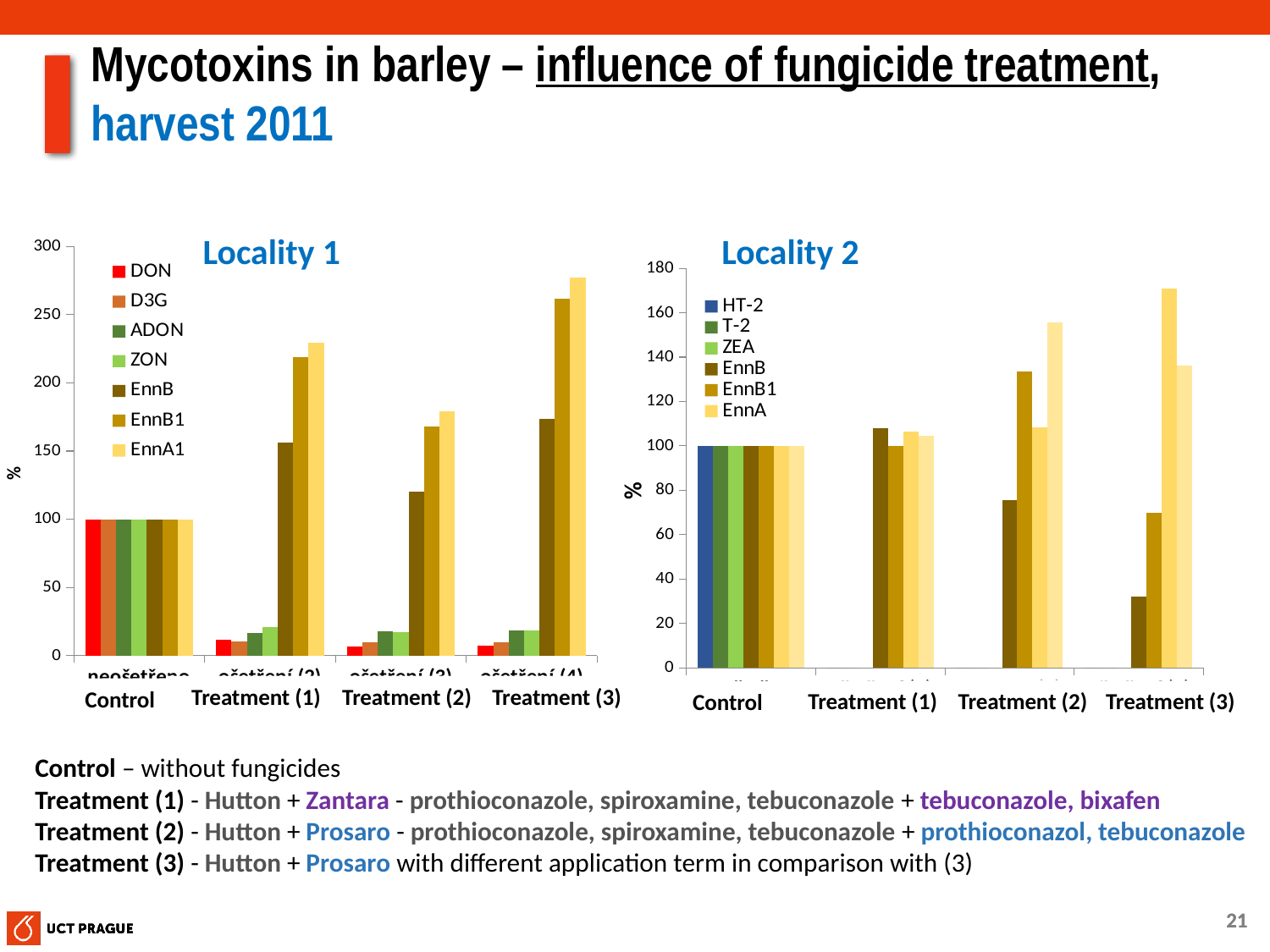

Mycotoxins in barley – influence of fungicide treatment, harvest 2011
Locality 1
Locality 2

### Chart

| Category |  |  |  |  |  |  |  |
|---|---|---|---|---|---|---|---|
| neošetřeno (1) | 100.0 | 100.0 | 100.0 | 100.0 | 100.0 | 100.0 | 100.0 |
| ošetření (2) | 11.51337508657451 | 10.627258161053238 | 16.941840593739613 | 20.762726546293795 | 156.30981163241105 | 218.5570470231872 | 229.20543035807881 |
| ošetření (3) | 6.69249761441154 | 10.145498627545866 | 17.972062414451827 | 17.161908058390935 | 120.37945038462504 | 168.07081247106697 | 179.35051995287637 |
| ošetření (4) | 7.249310616904189 | 9.99052725708978 | 18.407307459621887 | 18.443241384920157 | 173.34084660728763 | 261.6481650432996 | 276.811887289777 |

### Chart

| Category |  |  |  |  |  |  |  |
|---|---|---|---|---|---|---|---|
|  | 100.0 | 100.0 | 100.0 | 100.0 | 100.0 | 100.0 | 100.0 |
|  | 0.0 | 0.0 | 0.0 | 108.00768447827186 | 99.93165400723976 | 106.56317782364872 | 104.41542777096966 |
|  | 0.0 | 0.0 | 0.0 | 75.43473000659851 | 133.33452872452574 | 108.35040797038967 | 155.57009407092428 |
|  | 0.0 | 0.0 | 0.0 | 32.00668858563102 | 69.79268675012871 | 170.85663880798103 | 136.37891614913897 |
Treatment (1)
Treatment (2)
Treatment (3)
Control
Treatment (2)
Treatment (1)
Treatment (3)
Control
Control – without fungicides
Treatment (1) - Hutton + Zantara - prothioconazole, spiroxamine, tebuconazole + tebuconazole, bixafen
Treatment (2) - Hutton + Prosaro - prothioconazole, spiroxamine, tebuconazole + prothioconazol, tebuconazole
Treatment (3) - Hutton + Prosaro with different application term in comparison with (3)